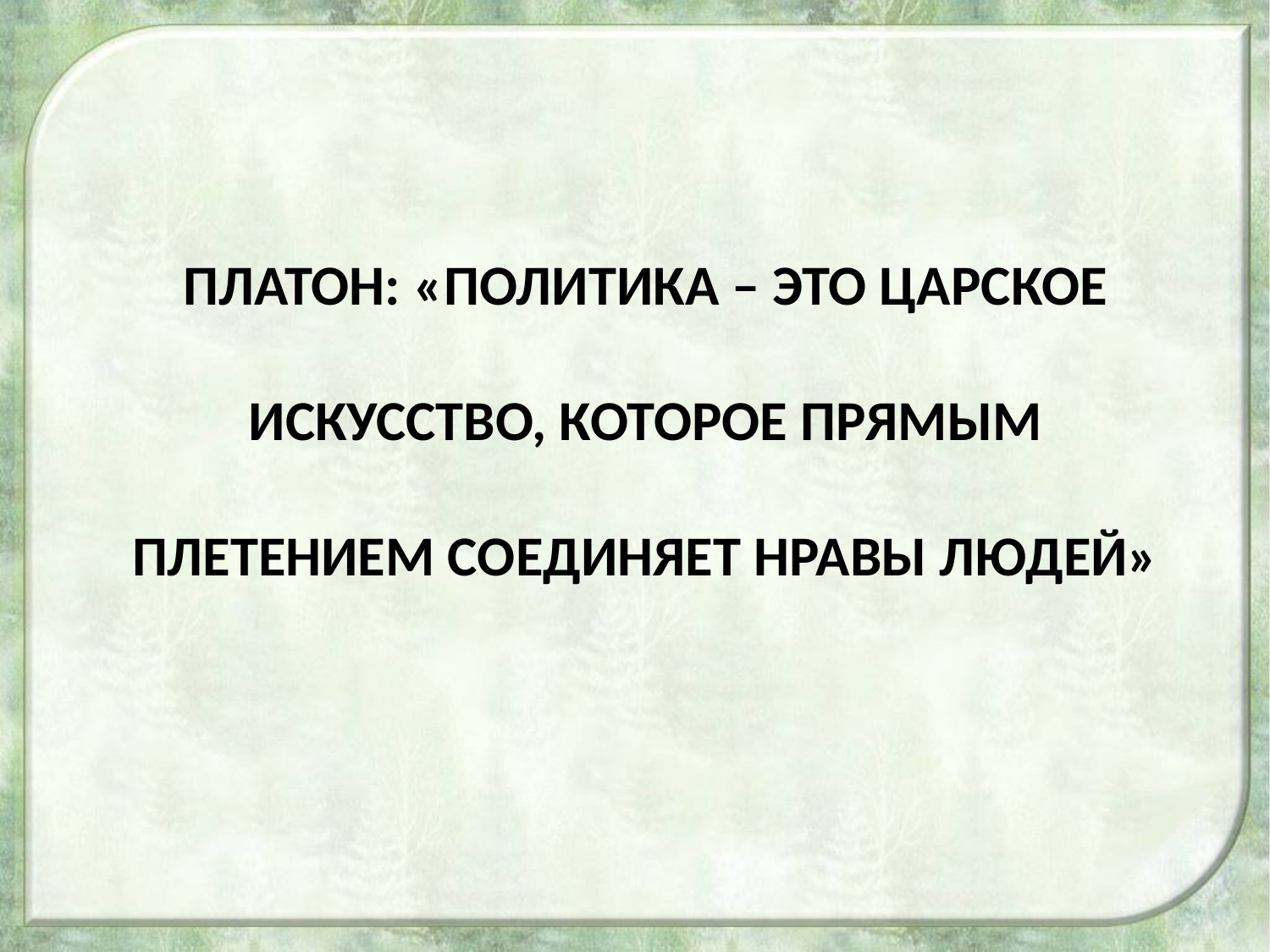

# ПЛАТОН: «ПОЛИТИКА – ЭТО ЦАРСКОЕ ИСКУССТВО, КОТОРОЕ ПРЯМЫМ ПЛЕТЕНИЕМ СОЕДИНЯЕТ НРАВЫ ЛЮДЕЙ»